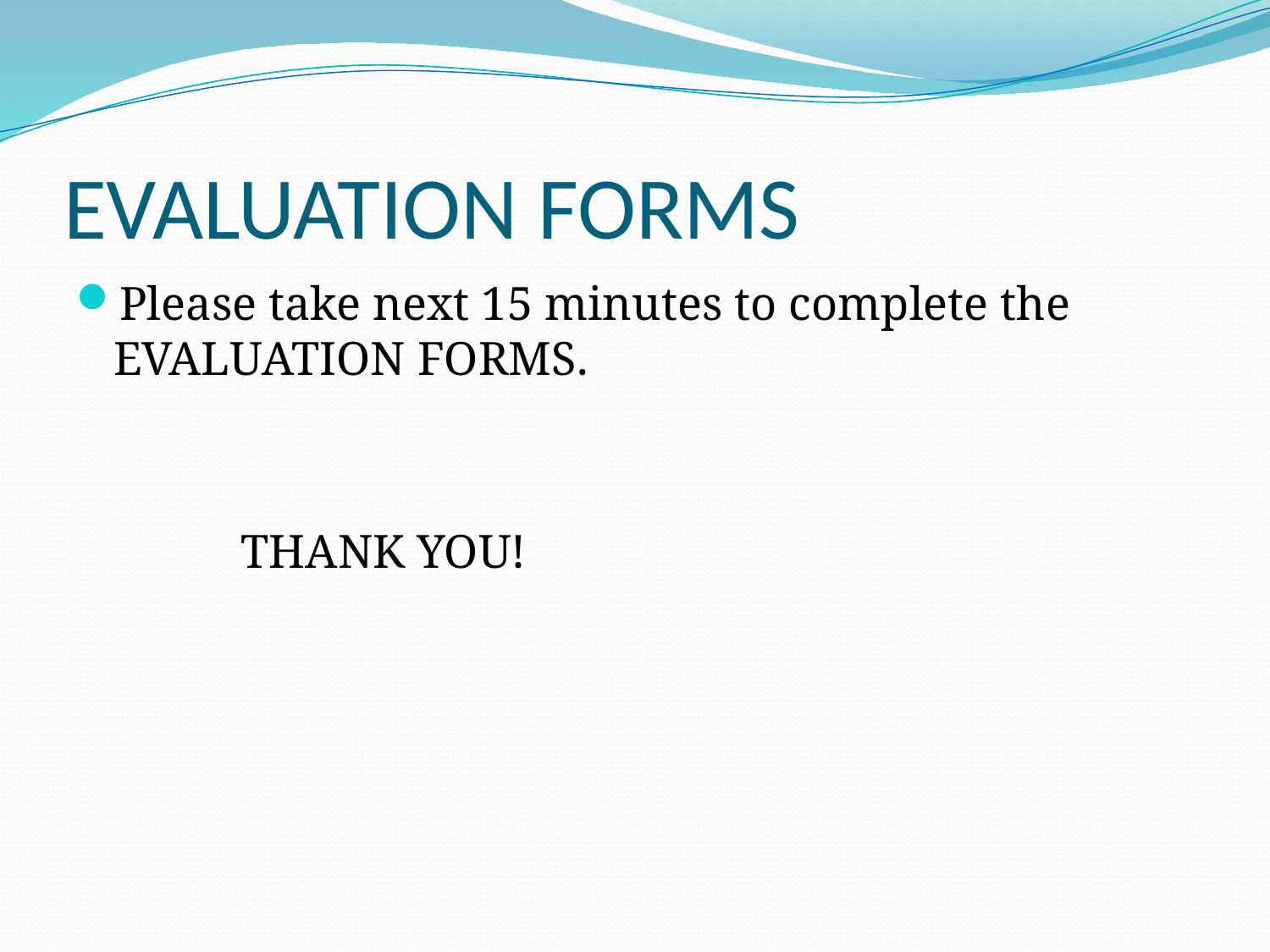

# EVALUATION FORMS
Please take next 15 minutes to complete the EVALUATION FORMS.

		THANK YOU!